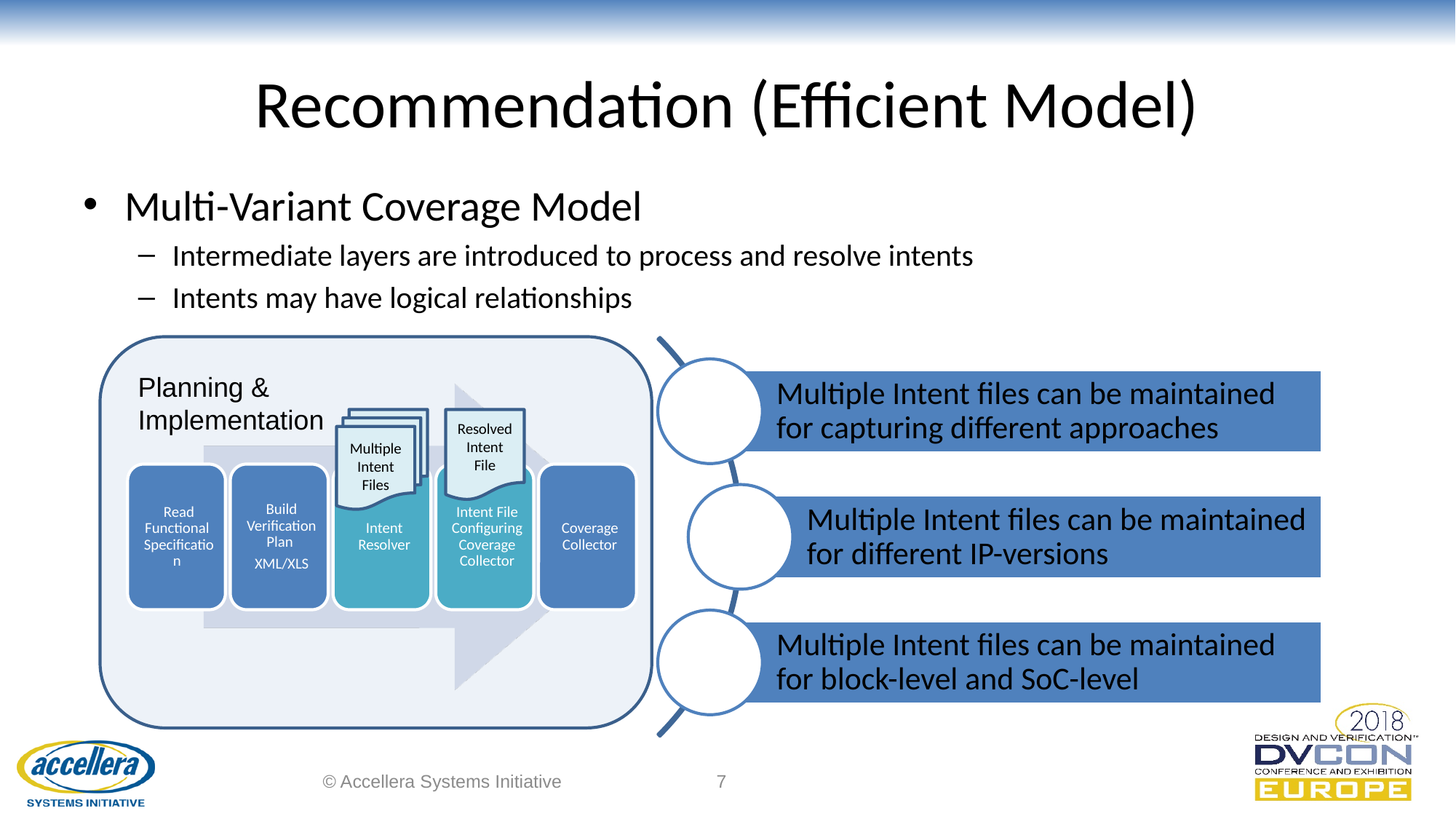

# Recommendation (Efficient Model)
Multi-Variant Coverage Model
Intermediate layers are introduced to process and resolve intents
Intents may have logical relationships
Multiple Intent files can be maintained for capturing different approaches
Multiple Intent files can be maintained for different IP-versions
Multiple Intent files can be maintained for block-level and SoC-level

Read Functional  Specification
Build Verification Plan
XML/XLS
Intent Resolver
Intent File Configuring Coverage Collector
Coverage Collector
Planning & Implementation
Multiple Intent Files
Resolved Intent File
© Accellera Systems Initiative
7